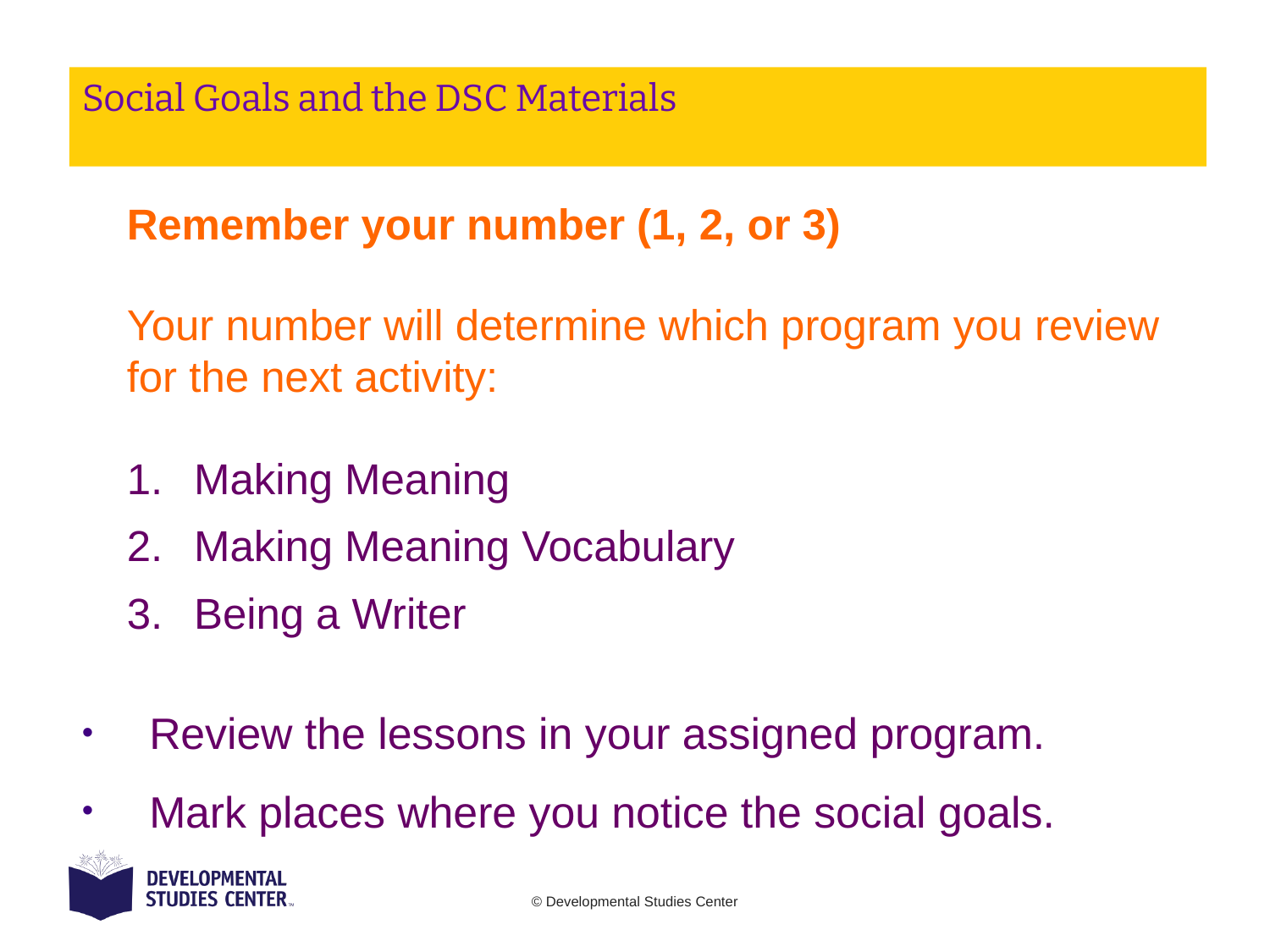

# Social Goals and the DSC Materials
Remember your number (1, 2, or 3)

Your number will determine which program you review for the next activity:

Making Meaning
Making Meaning Vocabulary
Being a Writer

Review the lessons in your assigned program.
Mark places where you notice the social goals.